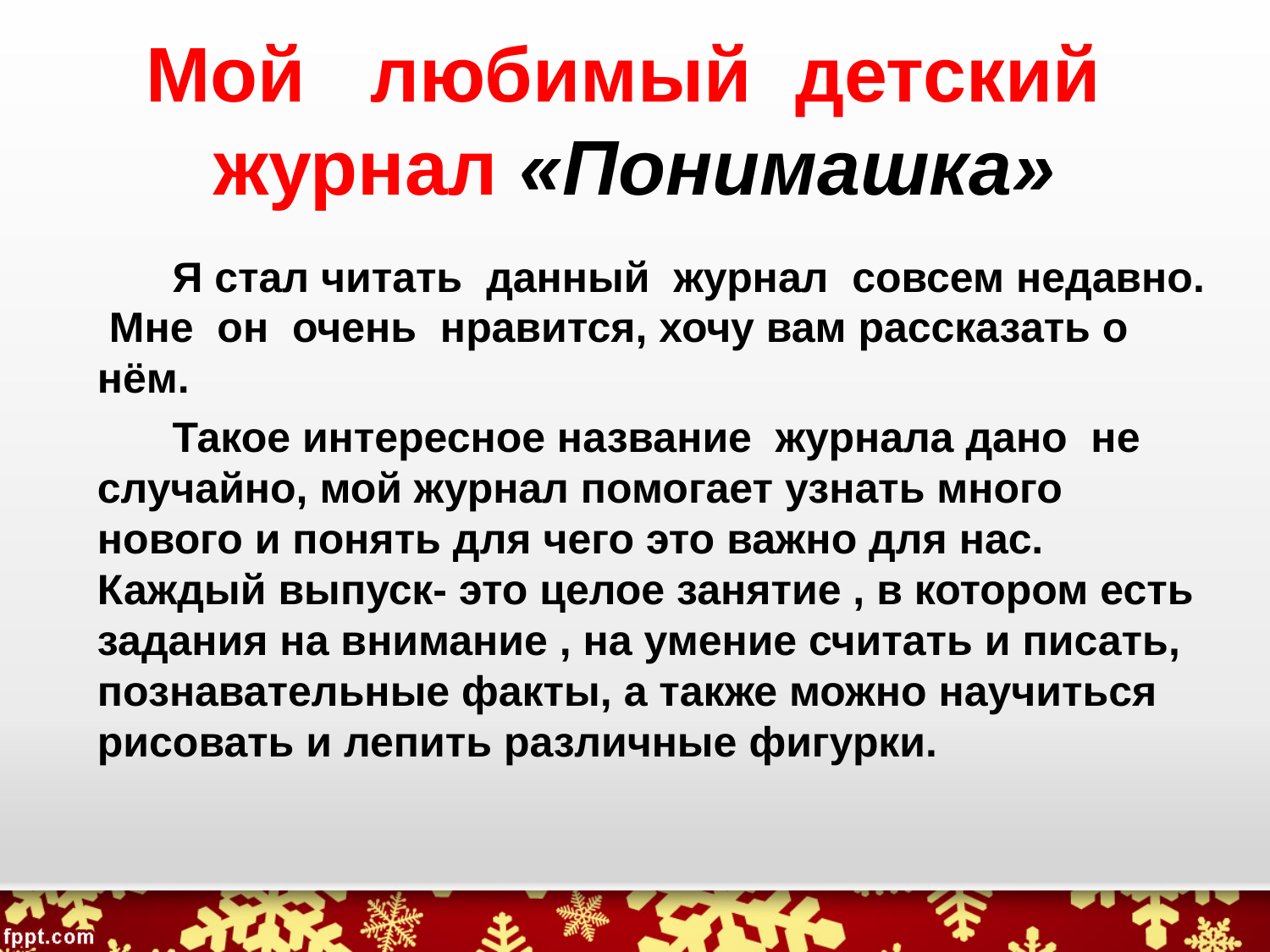

# Мой   любимый  детский  журнал «Понимашка»

Я стал читать  данный  журнал  совсем недавно.  Мне  он  очень  нравится, хочу вам рассказать о нём.
Такое интересное название  журнала дано  не случайно, мой журнал помогает узнать много нового и понять для чего это важно для нас. Каждый выпуск- это целое занятие , в котором есть задания на внимание , на умение считать и писать, познавательные факты, а также можно научиться рисовать и лепить различные фигурки.